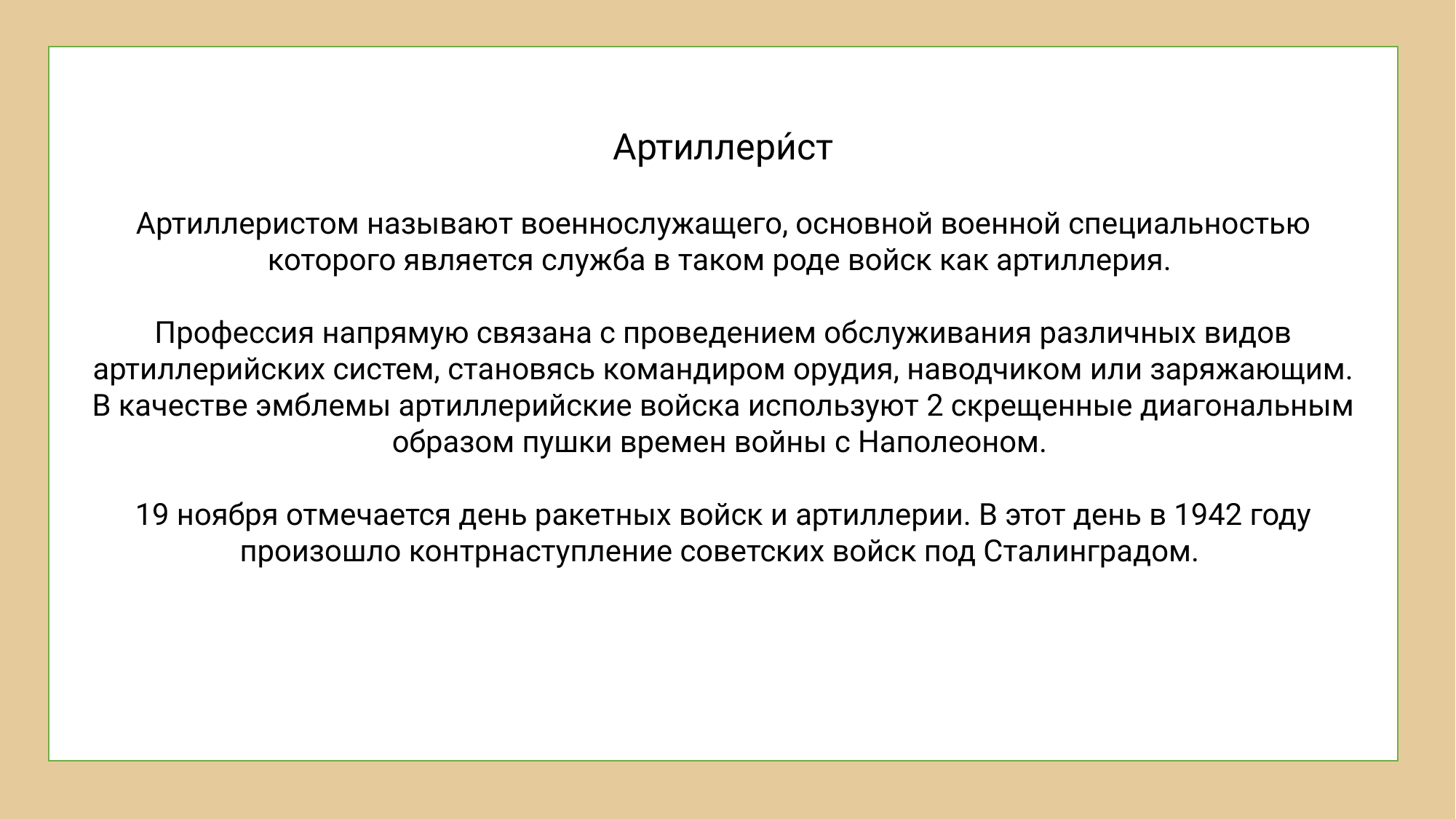

Артиллери́ст

Артиллеристом называют военнослужащего, основной военной специальностью которого является служба в таком роде войск как артиллерия.

Профессия напрямую связана с проведением обслуживания различных видов артиллерийских систем, становясь командиром орудия, наводчиком или заряжающим.
В качестве эмблемы артиллерийские войска используют 2 скрещенные диагональным образом пушки времен войны с Наполеоном.

19 ноября отмечается день ракетных войск и артиллерии. В этот день в 1942 году произошло контрнаступление советских войск под Сталинградом.